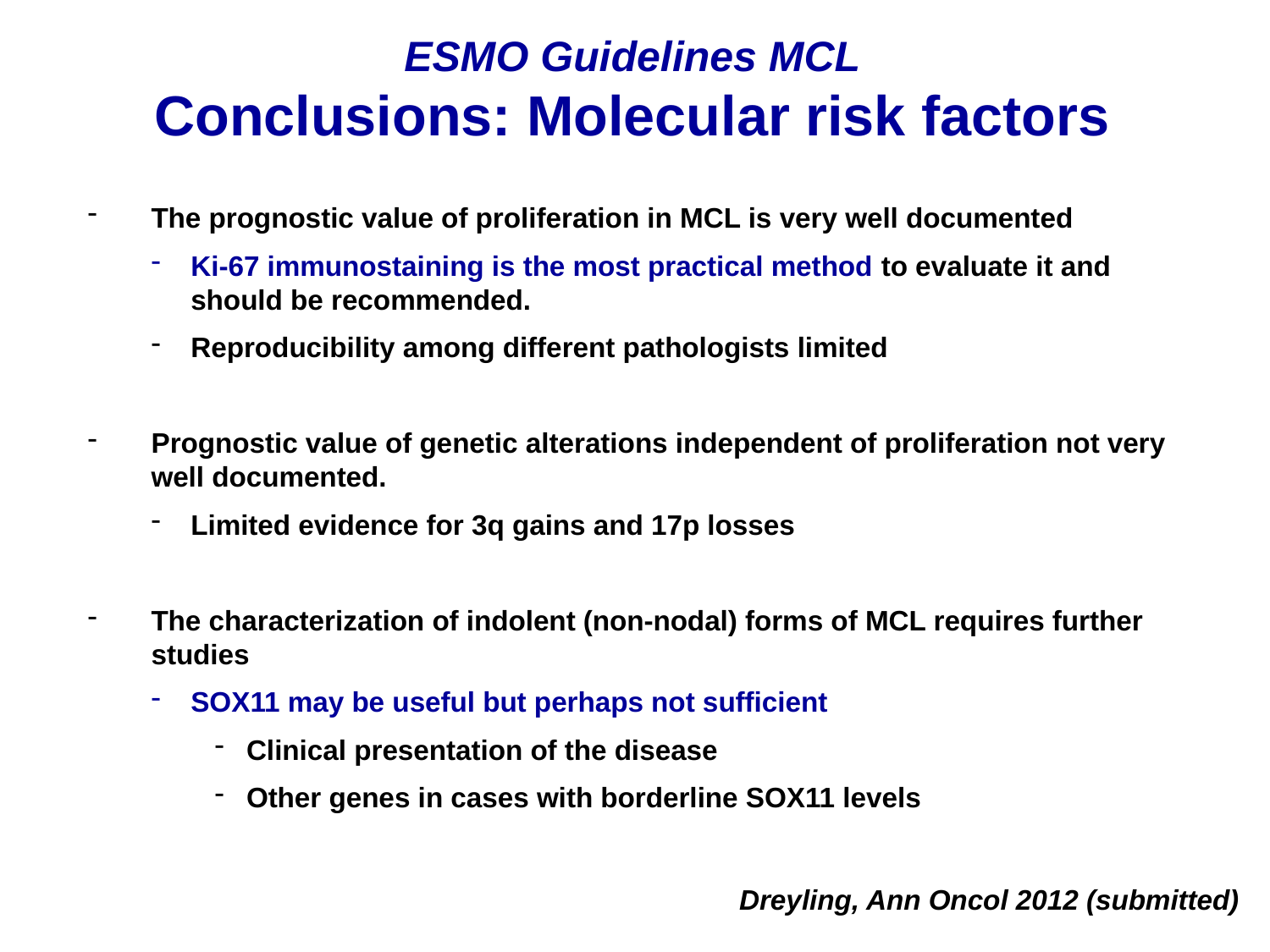

ESMO Guidelines MCL
Conclusions: Molecular risk factors
The prognostic value of proliferation in MCL is very well documented
Ki-67 immunostaining is the most practical method to evaluate it and should be recommended.
Reproducibility among different pathologists limited

Prognostic value of genetic alterations independent of proliferation not very well documented.
Limited evidence for 3q gains and 17p losses

The characterization of indolent (non-nodal) forms of MCL requires further studies
SOX11 may be useful but perhaps not sufficient
Clinical presentation of the disease
Other genes in cases with borderline SOX11 levels
Dreyling, Ann Oncol 2012 (submitted)